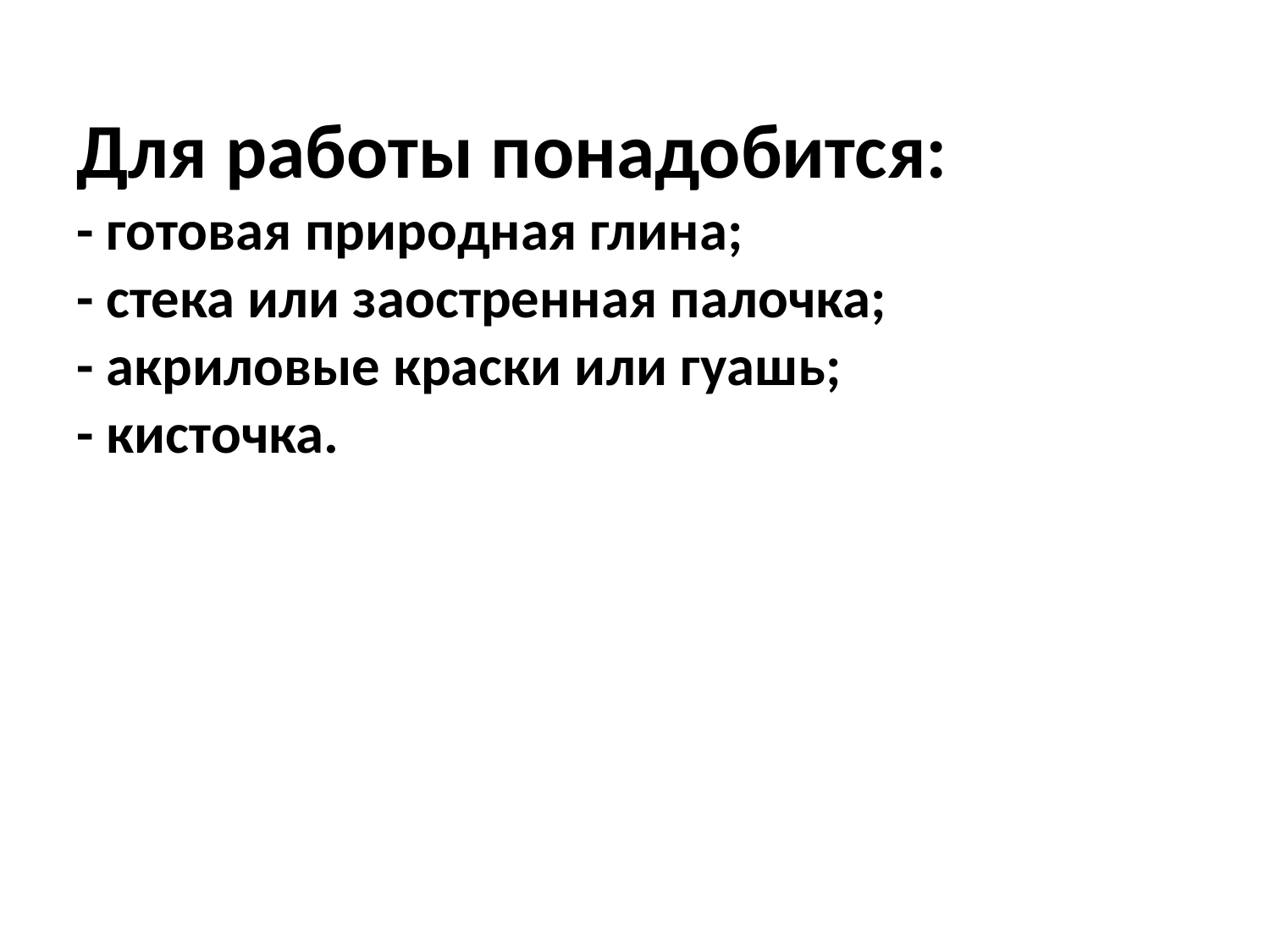

# Для работы понадобится: - готовая природная глина; - стека или заостренная палочка; - акриловые краски или гуашь; - кисточка.